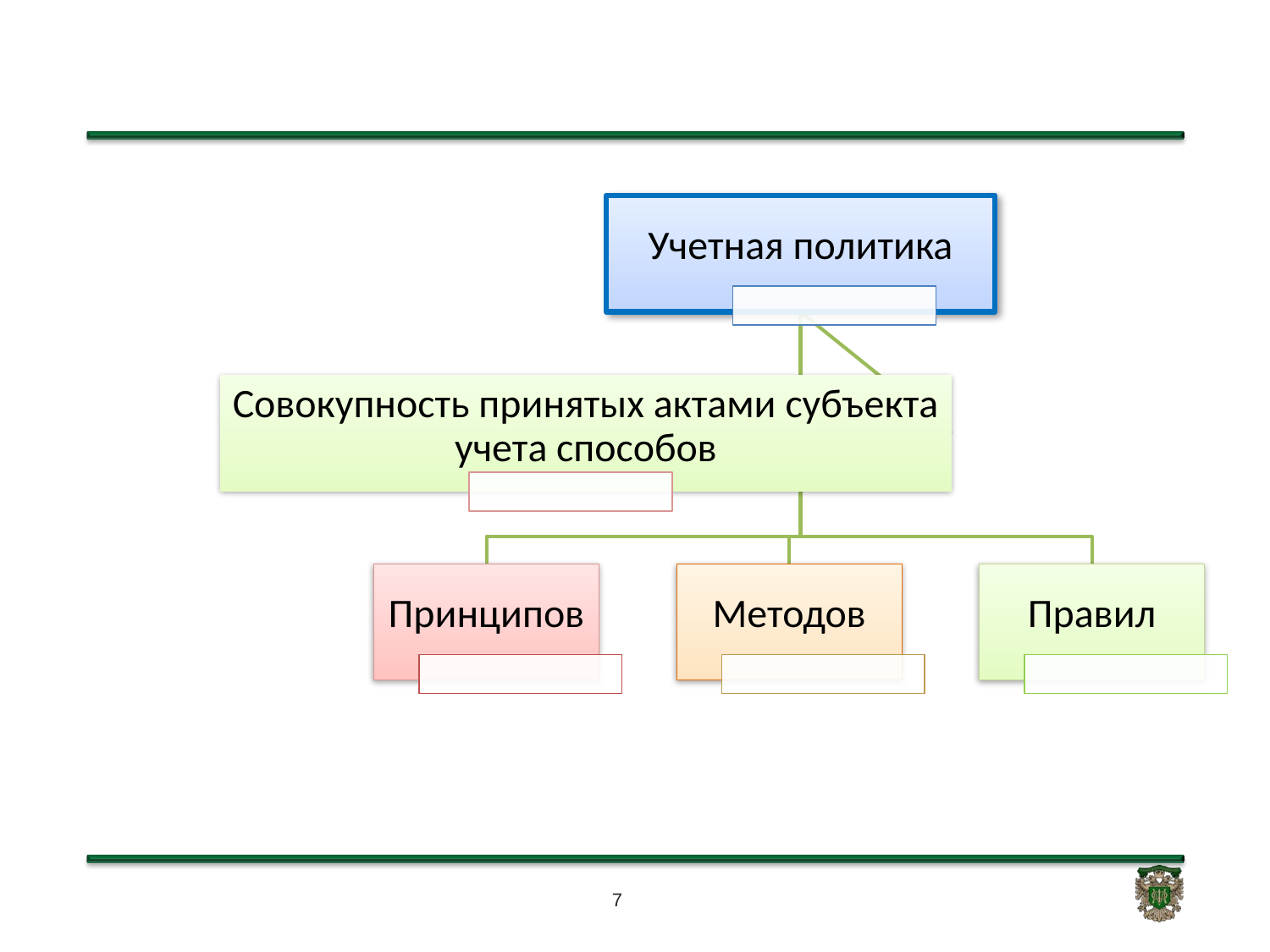

Учетная политика

Принципов

Методов

Правил

Совокупность принятых актами субъекта учета способов

7